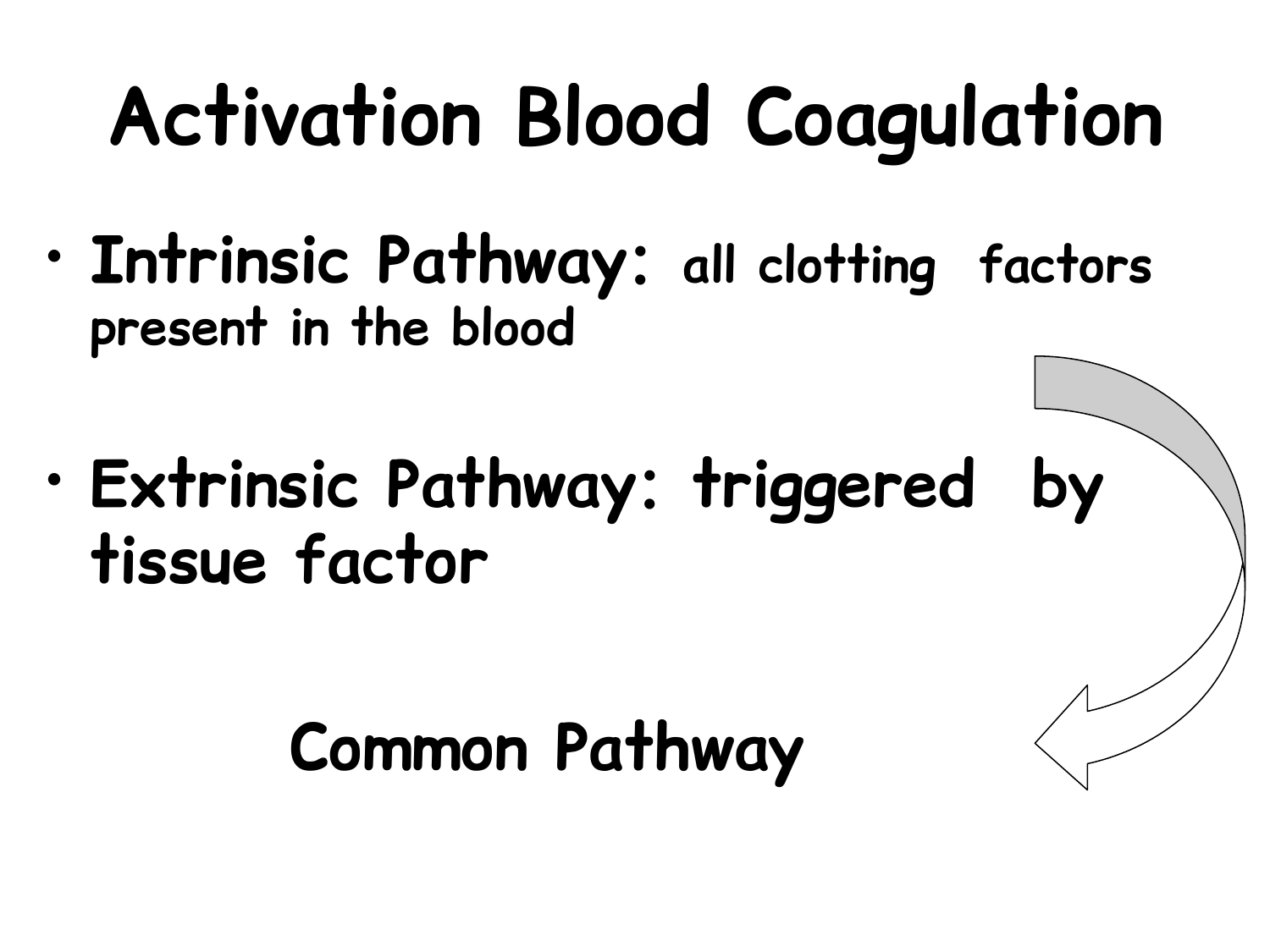

# Activation Blood Coagulation
Intrinsic Pathway: all clotting  factors present in the blood

Extrinsic Pathway: triggered  by tissue factor

Common Pathway